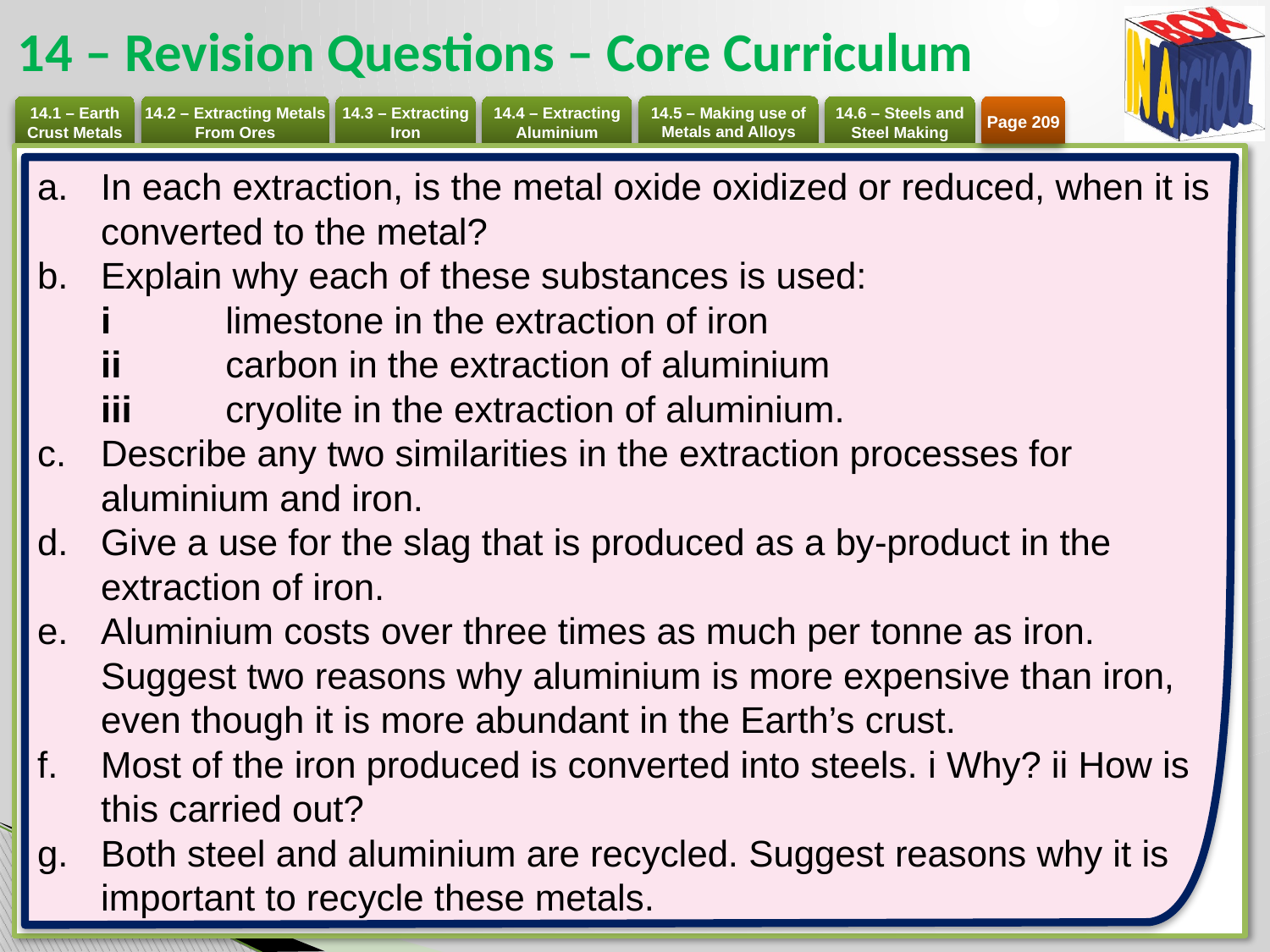

# 14 – Revision Questions – Core Curriculum
Page 209
In each extraction, is the metal oxide oxidized or reduced, when it is converted to the metal?
Explain why each of these substances is used:
i 	limestone in the extraction of iron
ii 	carbon in the extraction of aluminium
iii 	cryolite in the extraction of aluminium.
Describe any two similarities in the extraction processes for aluminium and iron.
Give a use for the slag that is produced as a by-product in the extraction of iron.
Aluminium costs over three times as much per tonne as iron. Suggest two reasons why aluminium is more expensive than iron, even though it is more abundant in the Earth’s crust.
Most of the iron produced is converted into steels. i Why? ii How is this carried out?
Both steel and aluminium are recycled. Suggest reasons why it is important to recycle these metals.